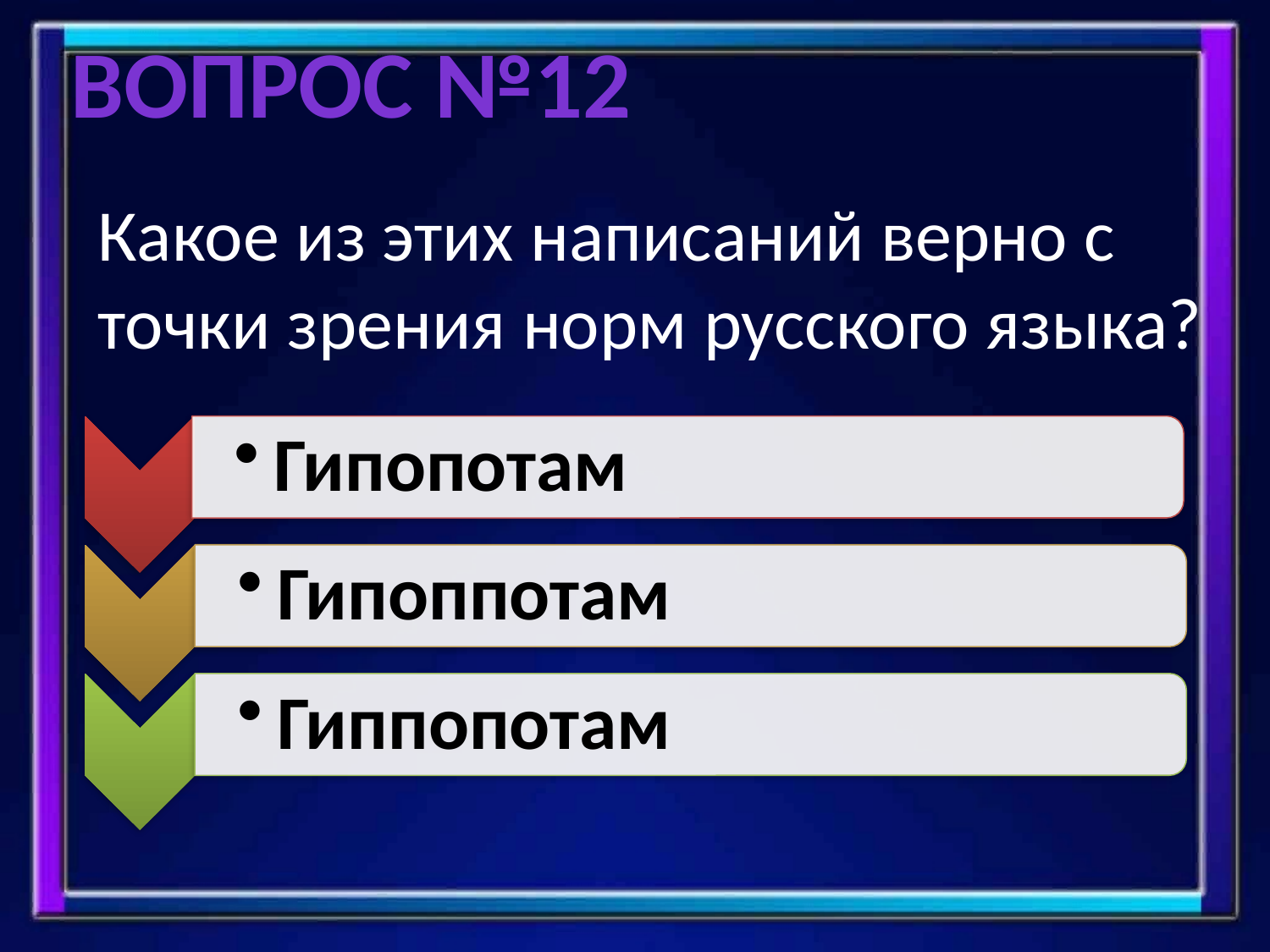

Вопрос №12
# Какое из этих написаний верно с точки зрения норм русского языка?

Гипопотам

Гипоппотам

Гиппопотам